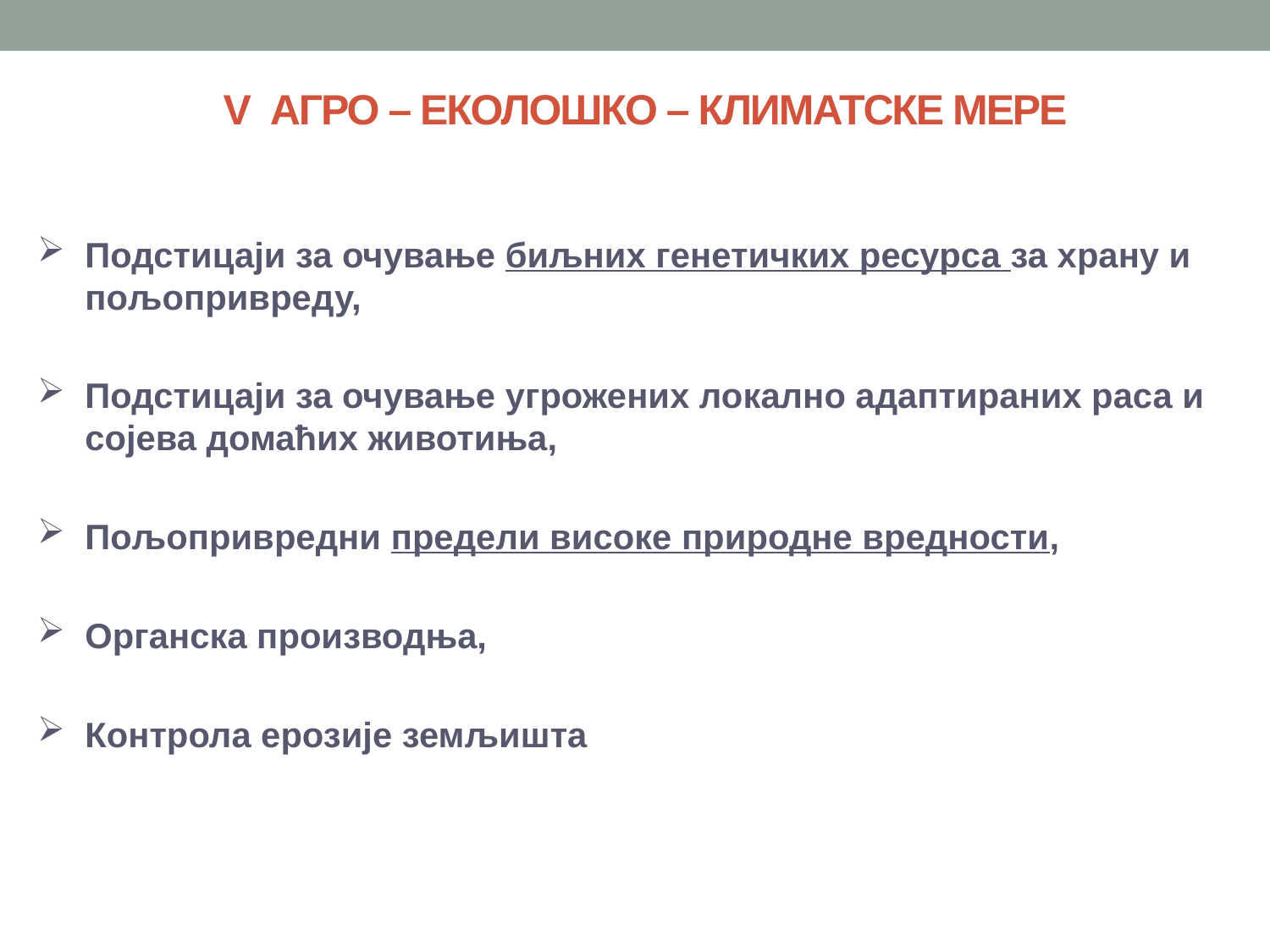

V  АГРО – ЕКОЛОШКО – КЛИМАТСКЕ МЕРЕ
Подстицаји за очување биљних генетичких ресурса за храну и пољопривреду,

Подстицаји за очување угрожених локално адаптираних раса и сојева домаћих животиња,

Пољопривредни предели високе природне вредности,

Органска производња,

Контрола ерозије земљишта